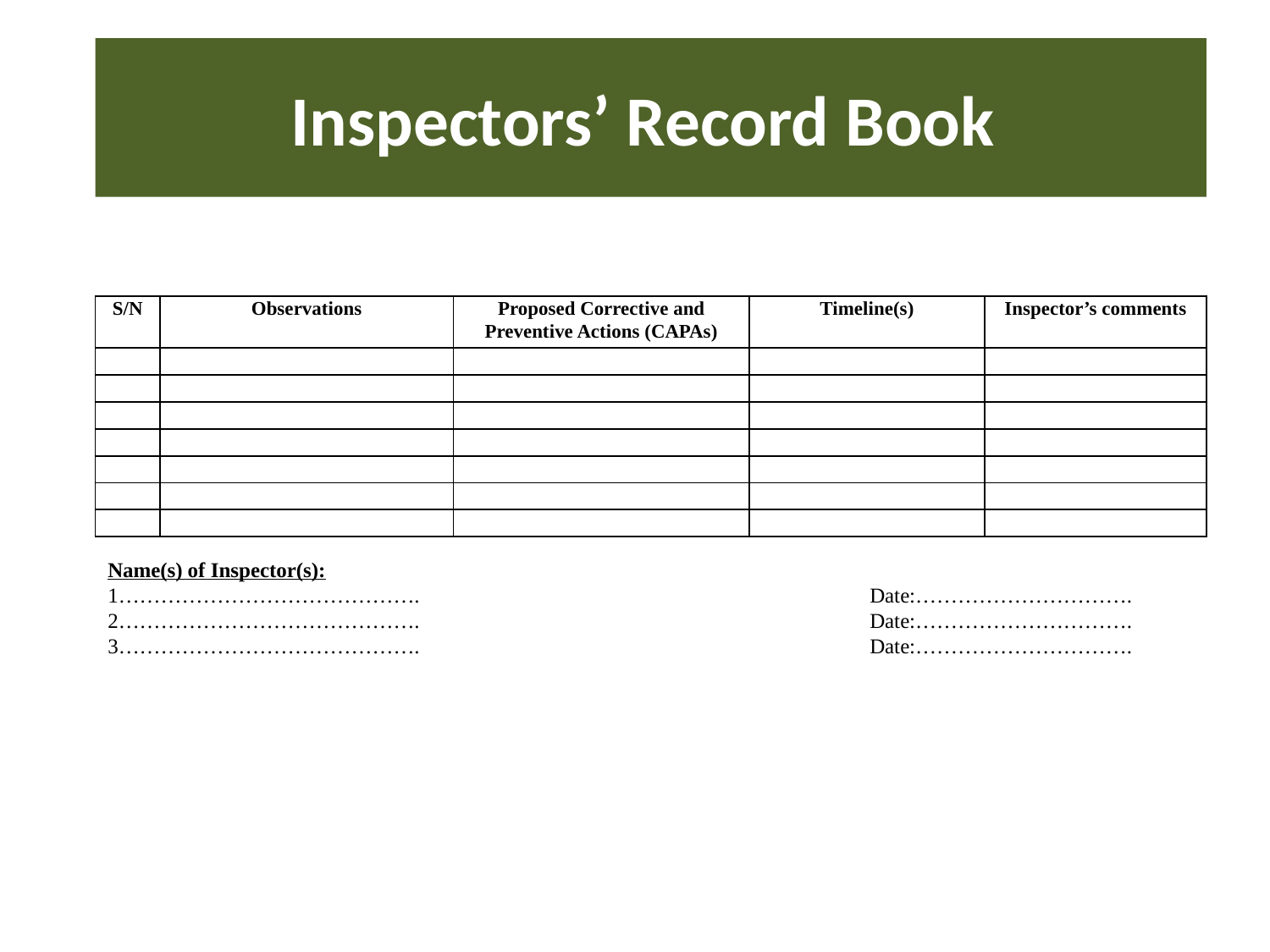

# Inspectors’ Record Book
| S/N | Observations | Proposed Corrective and Preventive Actions (CAPAs) | Timeline(s) | Inspector’s comments |
| --- | --- | --- | --- | --- |
|  |  |  |  |  |
|  |  |  |  |  |
|  |  |  |  |  |
|  |  |  |  |  |
|  |  |  |  |  |
|  |  |  |  |  |
|  |  |  |  |  |
Name(s) of Inspector(s):
1…………………………………….			  	Date:………………………….
2…………………………………….				Date:………………………….
3…………………………………….				Date:………………………….